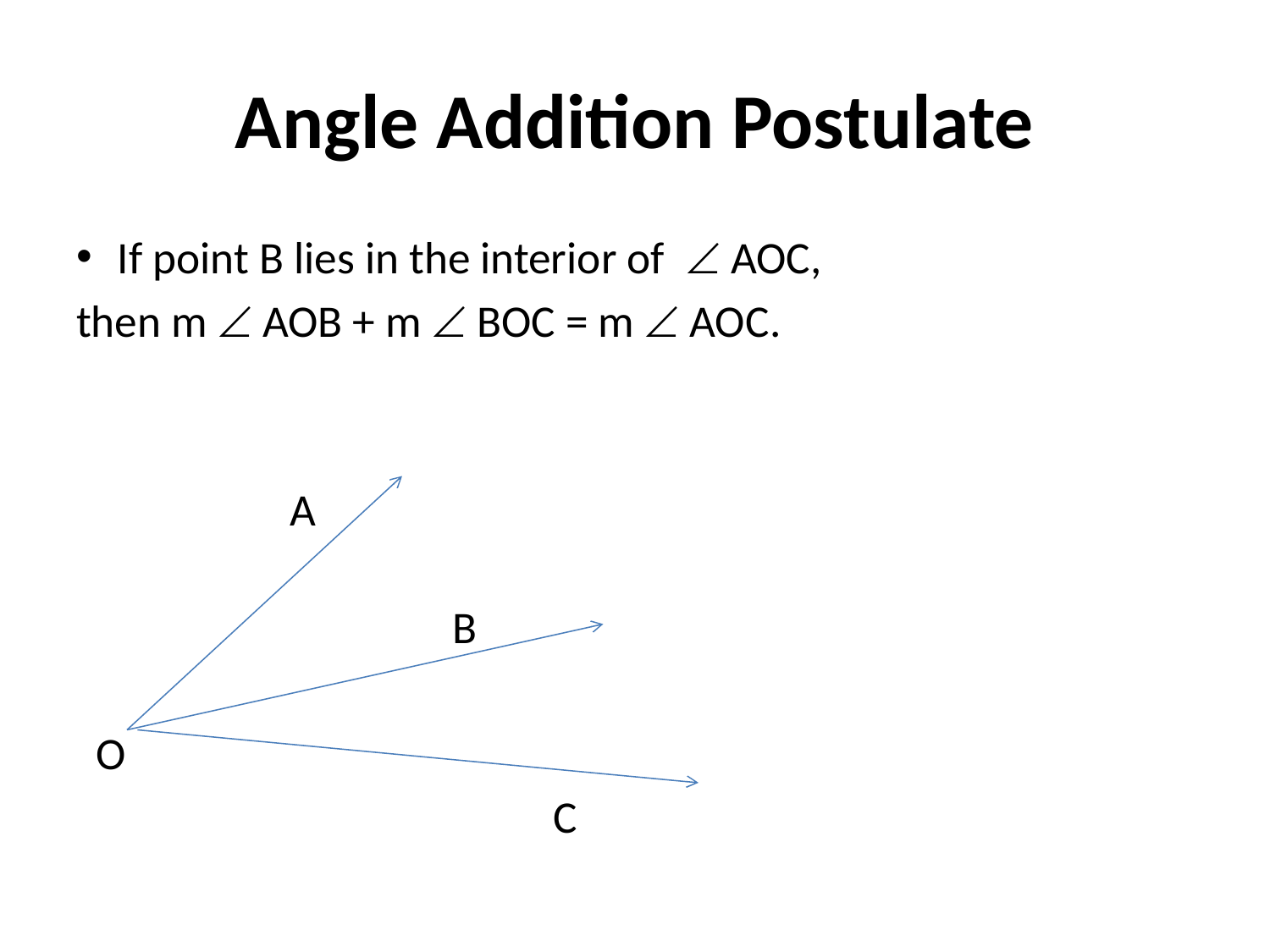

# Angle Addition Postulate
If point B lies in the interior of  ∠ AOC,
then m ∠ AOB + m ∠ BOC = m ∠ AOC.

                     A
                                 B

  O
                                               C